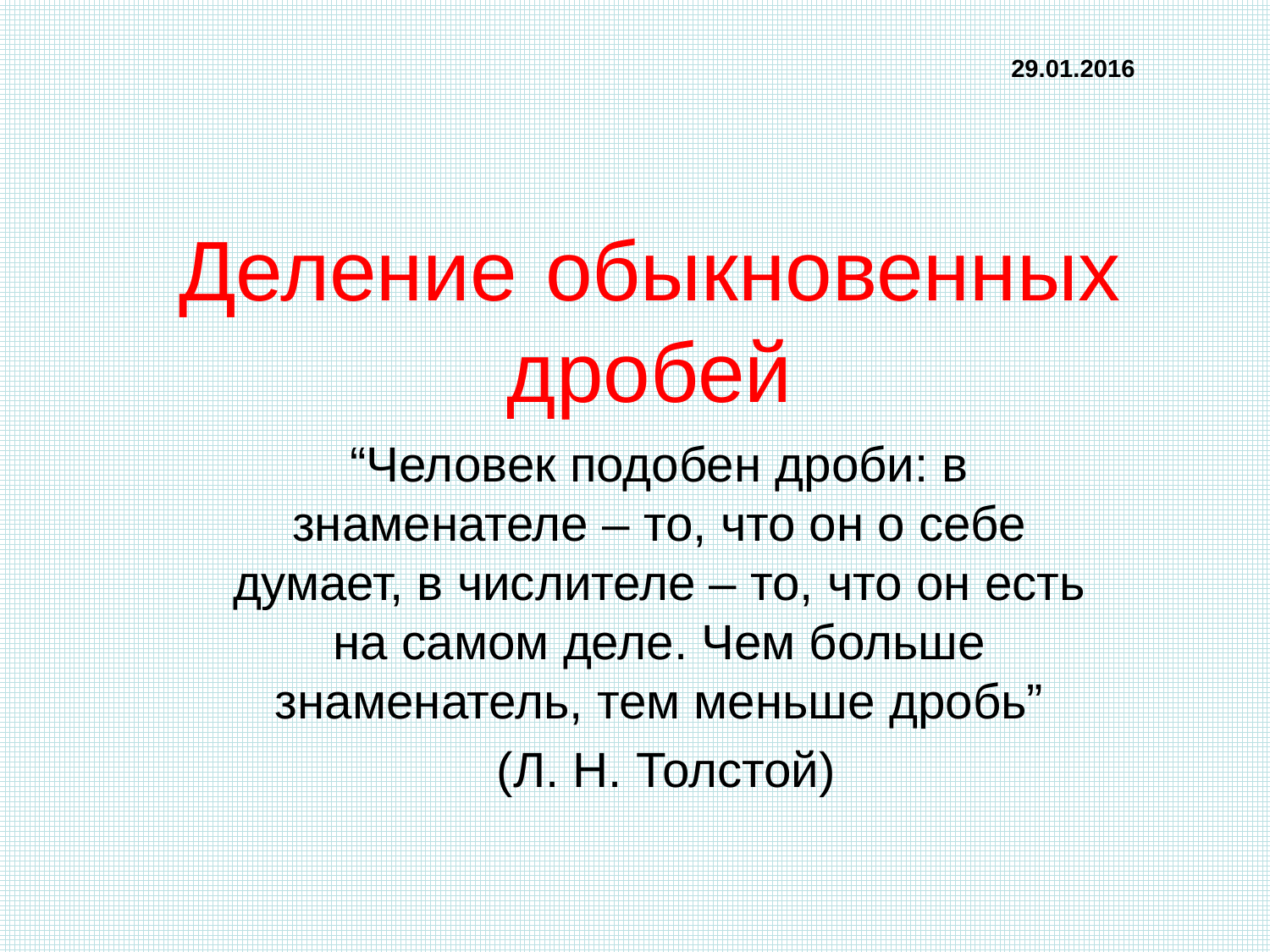

29.01.2016
# Деление обыкновенных дробей
“Человек подобен дроби: в знаменателе – то, что он о себе думает, в числителе – то, что он есть на самом деле. Чем больше знаменатель, тем меньше дробь”
 (Л. Н. Толстой)